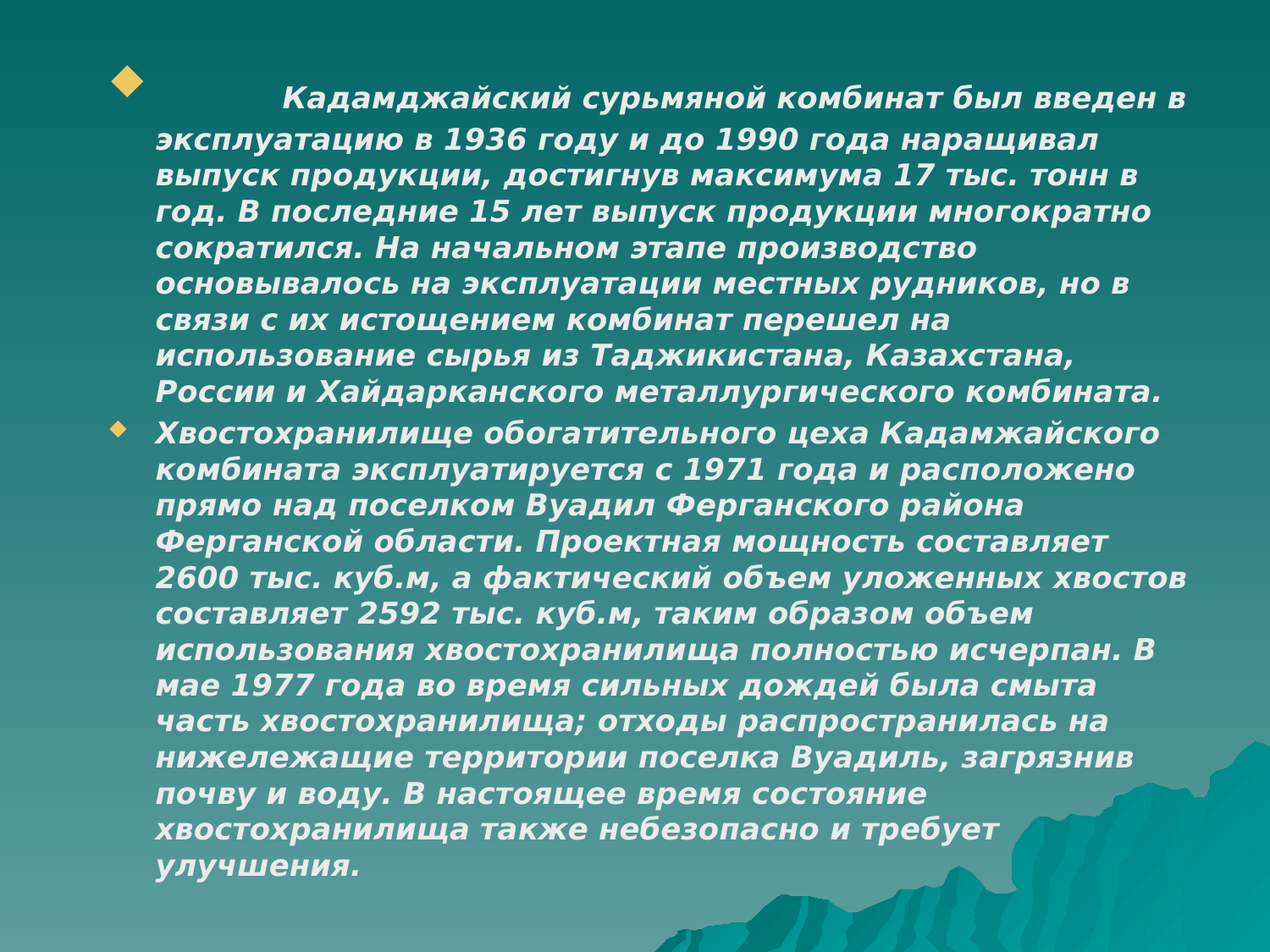

Кадамджайский сурьмяной комбинат был введен в эксплуатацию в 1936 году и до 1990 года наращивал выпуск продукции, достигнув максимума 17 тыс. тонн в год. В последние 15 лет выпуск продукции многократно сократился. На начальном этапе производство основывалось на эксплуатации местных рудников, но в связи с их истощением комбинат перешел на использование сырья из Таджикистана, Казахстана, России и Хайдарканского металлургического комбината.
Хвостохранилище обогатительного цеха Кадамжайского комбината эксплуатируется с 1971 года и расположено прямо над поселком Вуадил Ферганского района Ферганской области. Проектная мощность составляет 2600 тыс. куб.м, а фактический объем уложенных хвостов составляет 2592 тыс. куб.м, таким образом объем использования хвостохранилища полностью исчерпан. В мае 1977 года во время сильных дождей была смыта часть хвостохранилища; отходы распространилась на нижележащие территории поселка Вуадиль, загрязнив почву и воду. В настоящее время состояние хвостохранилища также небезопасно и требует улучшения.